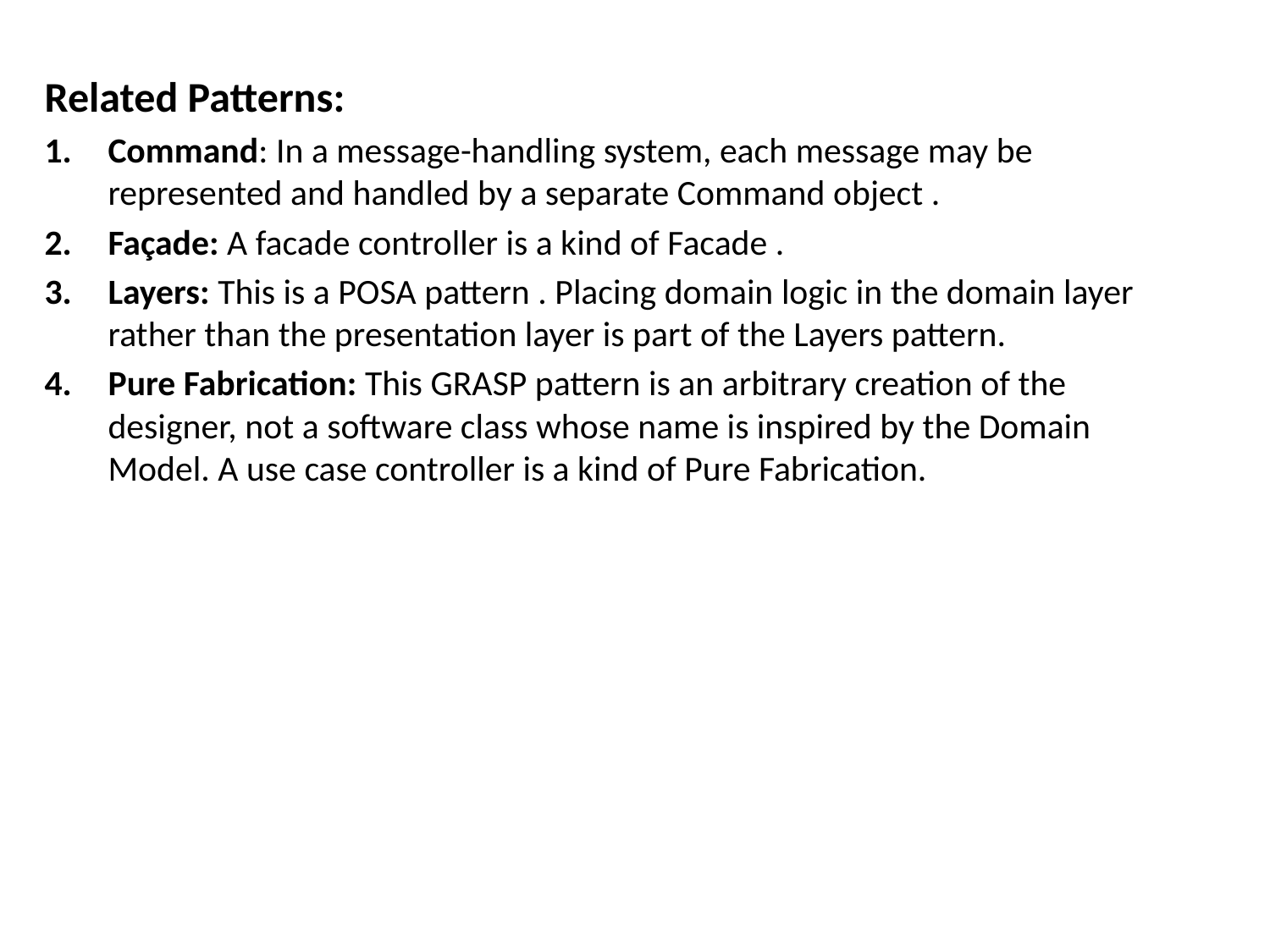

Related Patterns:
Command: In a message-handling system, each message may be represented and handled by a separate Command object .
Façade: A facade controller is a kind of Facade .
Layers: This is a POSA pattern . Placing domain logic in the domain layer rather than the presentation layer is part of the Layers pattern.
Pure Fabrication: This GRASP pattern is an arbitrary creation of the designer, not a software class whose name is inspired by the Domain Model. A use case controller is a kind of Pure Fabrication.